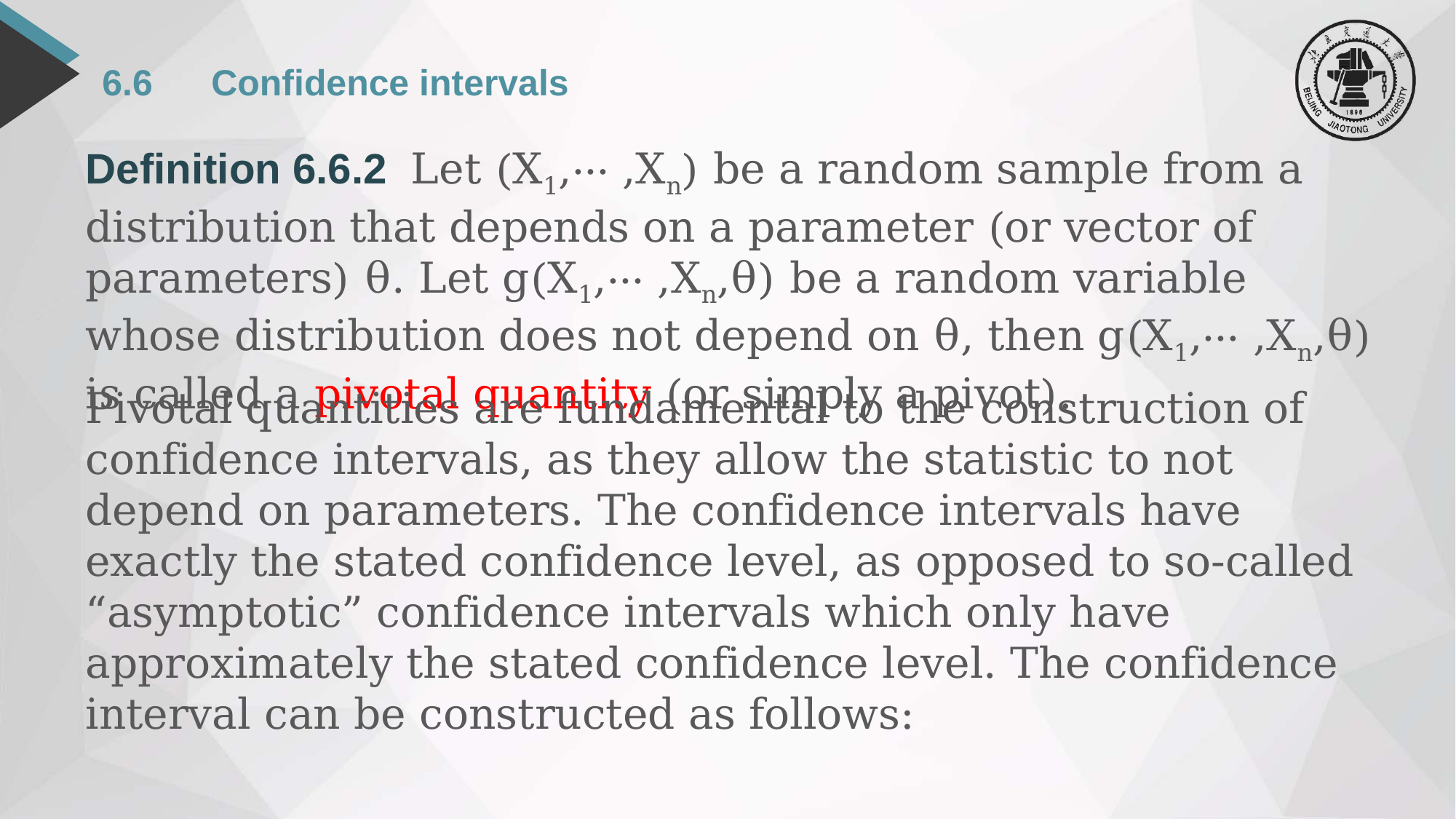

# 6.6	Confidence intervals
Definition 6.6.2  Let (X1,··· ,Xn) be a random sample from a distribution that depends on a parameter (or vector of parameters) θ. Let g(X1,··· ,Xn,θ) be a random variable whose distribution does not depend on θ, then g(X1,··· ,Xn,θ) is called a pivotal quantity (or simply a pivot).
Pivotal quantities are fundamental to the construction of confidence intervals, as they allow the statistic to not depend on parameters. The confidence intervals have exactly the stated confidence level, as opposed to so-called “asymptotic” confidence intervals which only have approximately the stated confidence level. The confidence interval can be constructed as follows: